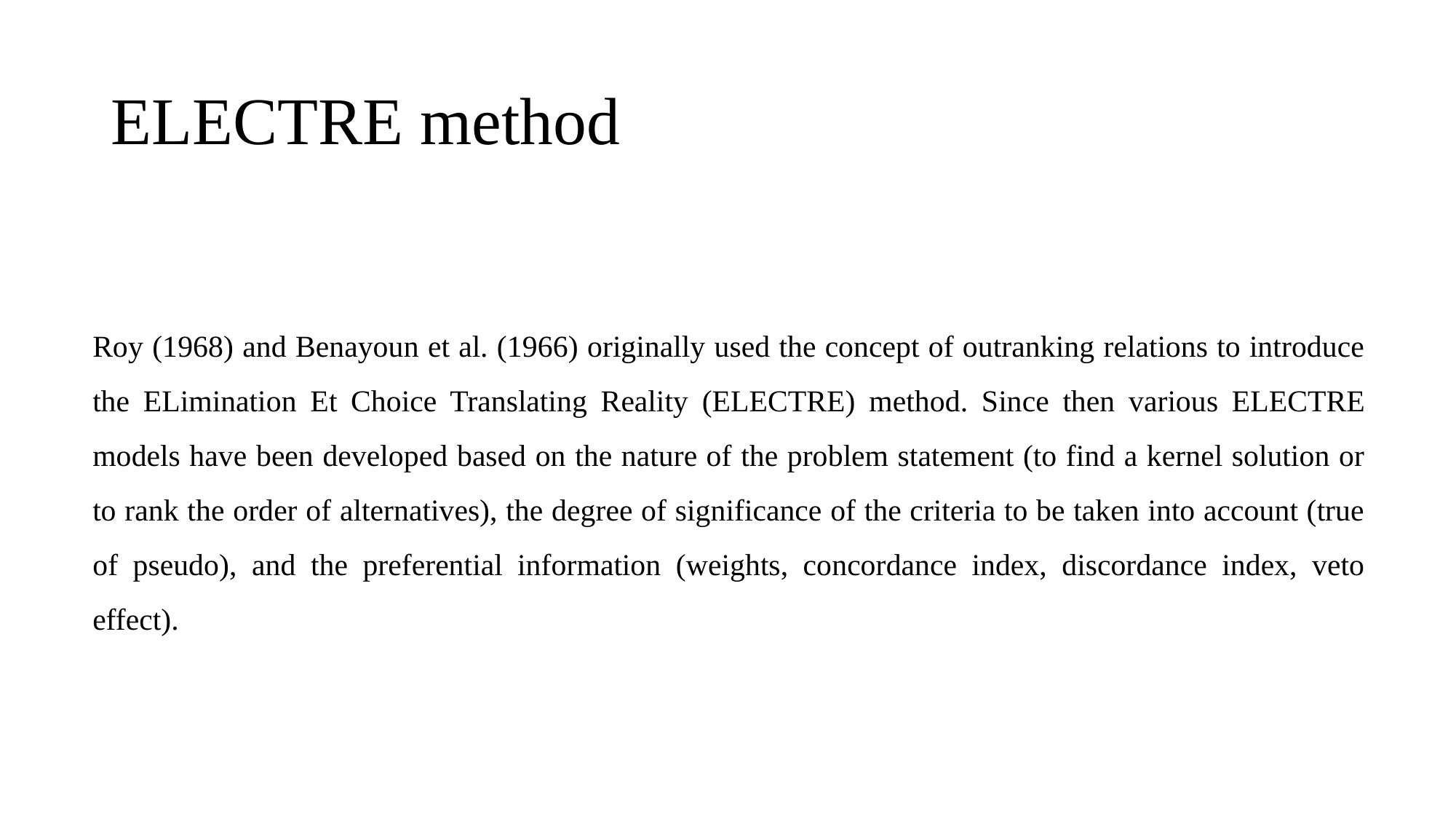

# ELECTRE method
Roy (1968) and Benayoun et al. (1966) originally used the concept of outranking relations to introduce the ELimination Et Choice Translating Reality (ELECTRE) method. Since then various ELECTRE models have been developed based on the nature of the problem statement (to find a kernel solution or to rank the order of alternatives), the degree of significance of the criteria to be taken into account (true of pseudo), and the preferential information (weights, concordance index, discordance index, veto effect).